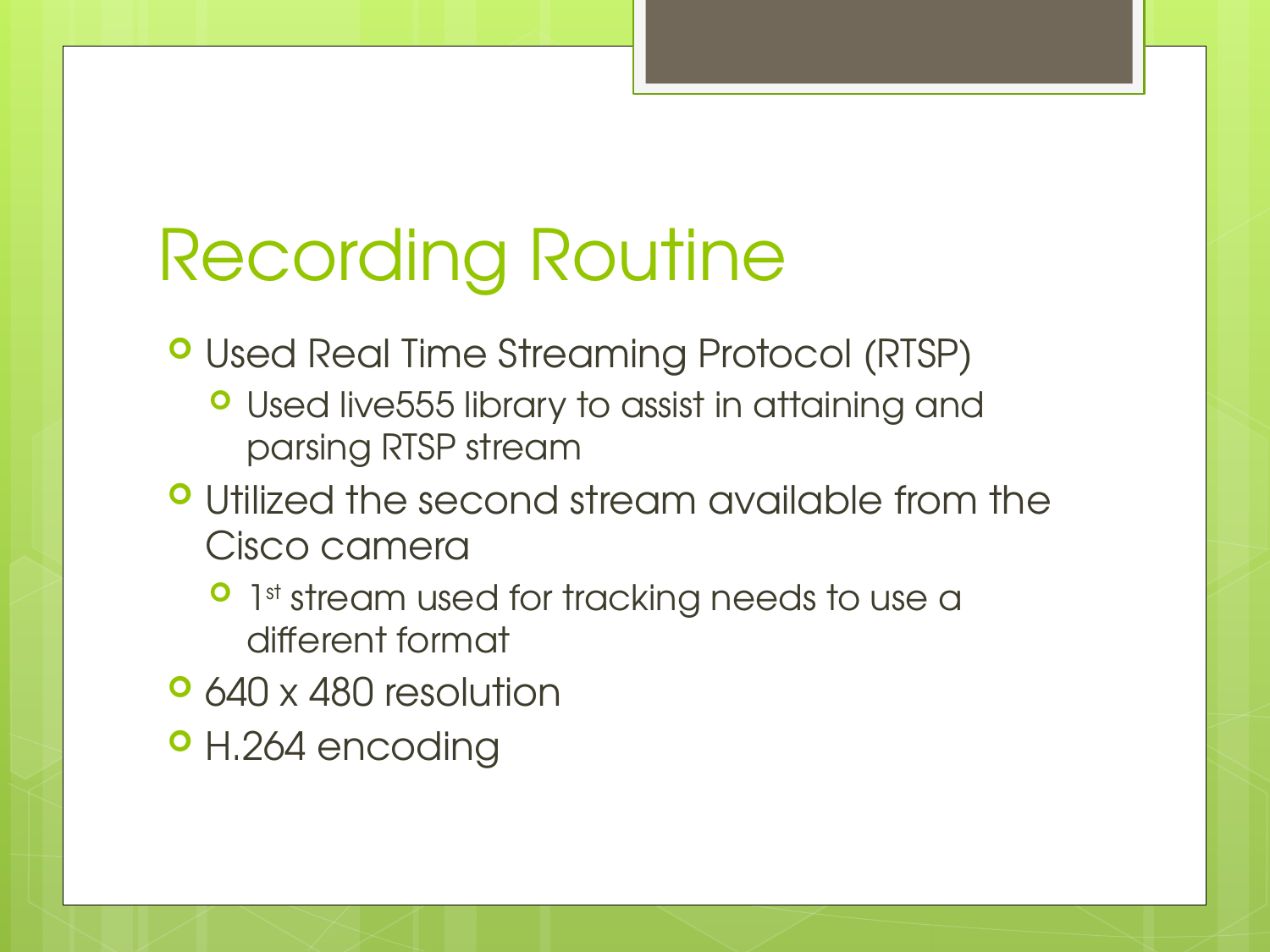

# Recording Routine
Used Real Time Streaming Protocol (RTSP)
Used live555 library to assist in attaining and parsing RTSP stream
Utilized the second stream available from the Cisco camera
1st stream used for tracking needs to use a different format
640 x 480 resolution
H.264 encoding